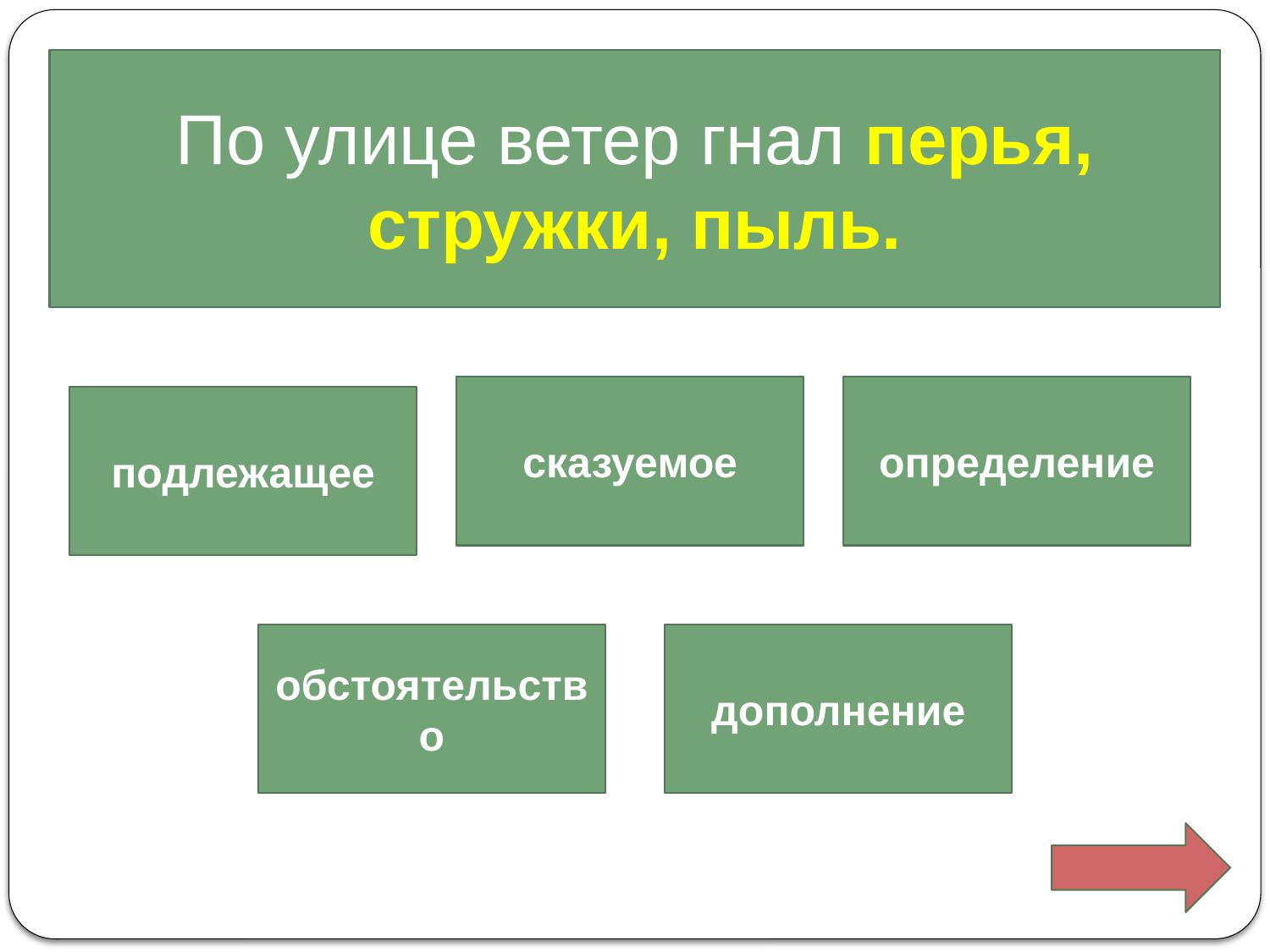

По улице ветер гнал перья, стружки, пыль.
сказуемое
определение
подлежащее
обстоятельство
дополнение